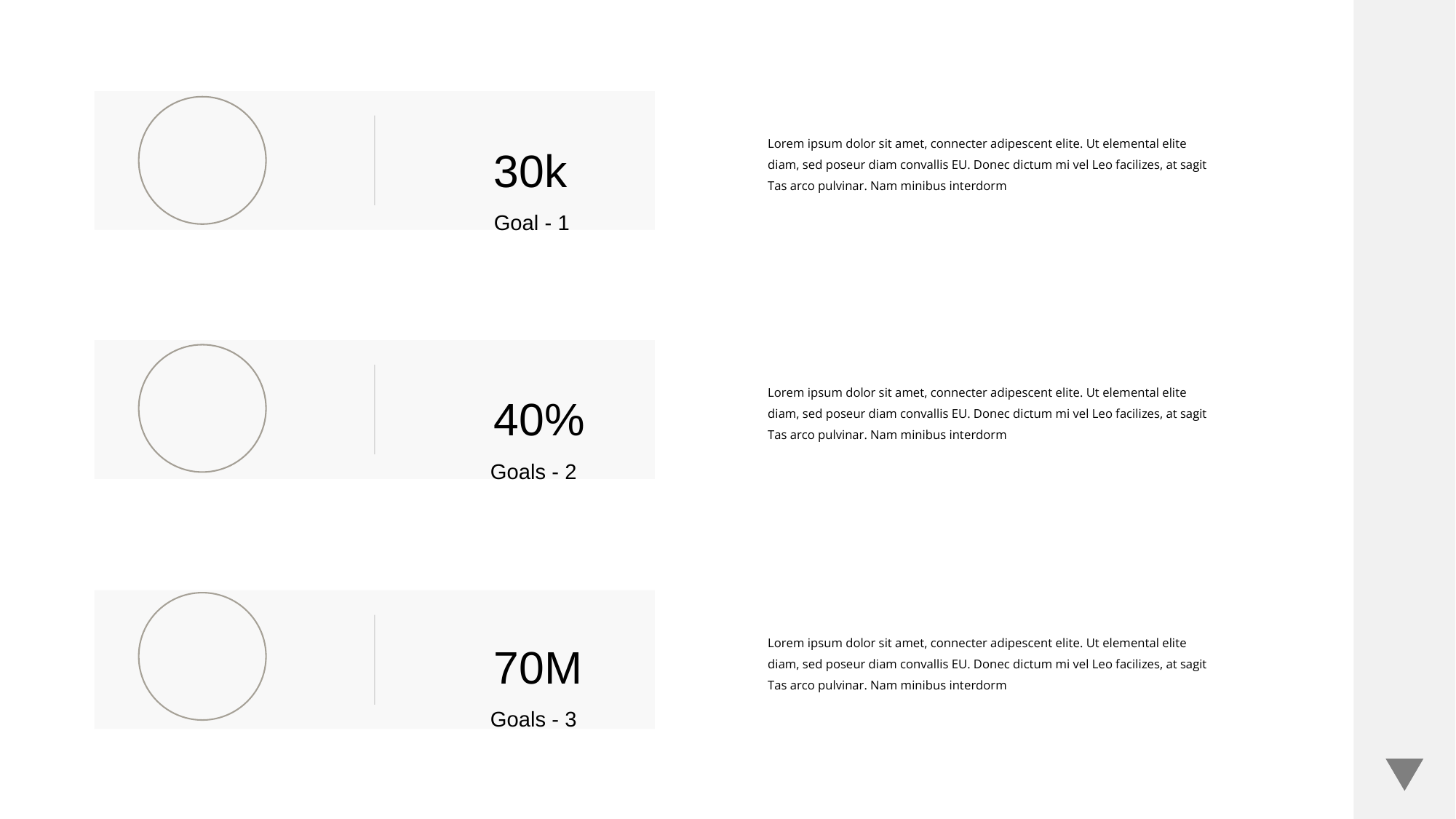

30k
Goal - 1

Lorem ipsum dolor sit amet, connecter adipescent elite. Ut elemental elite
diam, sed poseur diam convallis EU. Donec dictum mi vel Leo facilizes, at sagit
Tas arco pulvinar. Nam minibus interdorm
40%
Goals - 2

Lorem ipsum dolor sit amet, connecter adipescent elite. Ut elemental elite
diam, sed poseur diam convallis EU. Donec dictum mi vel Leo facilizes, at sagit
Tas arco pulvinar. Nam minibus interdorm
70M
Goals - 3

Lorem ipsum dolor sit amet, connecter adipescent elite. Ut elemental elite
diam, sed poseur diam convallis EU. Donec dictum mi vel Leo facilizes, at sagit
Tas arco pulvinar. Nam minibus interdorm